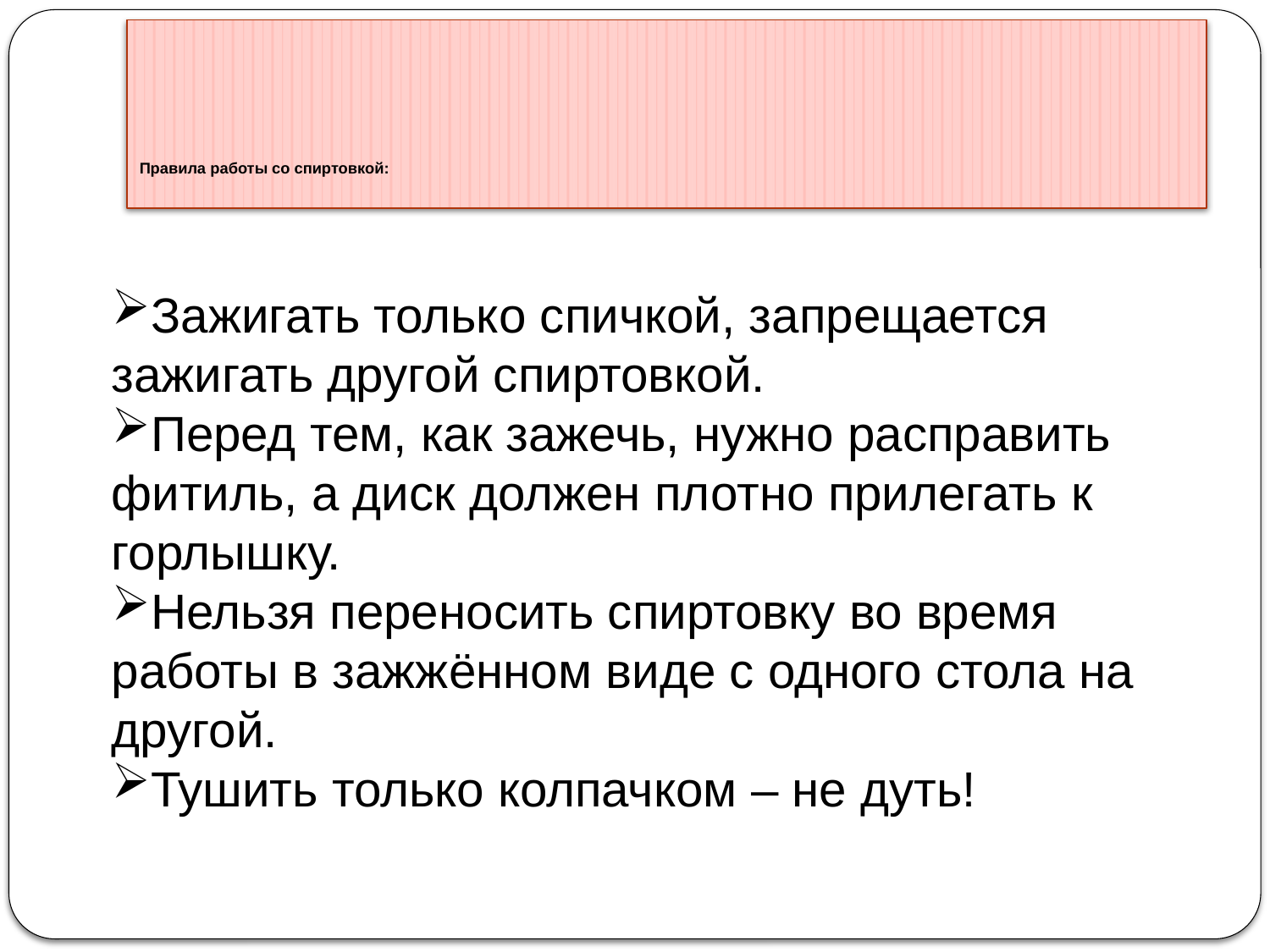

# Правила работы со спиртовкой:
Зажигать только спичкой, запрещается зажигать другой спиртовкой.
Перед тем, как зажечь, нужно расправить фитиль, а диск должен плотно прилегать к горлышку.
Нельзя переносить спиртовку во время работы в зажжённом виде с одного стола на другой.
Тушить только колпачком – не дуть!